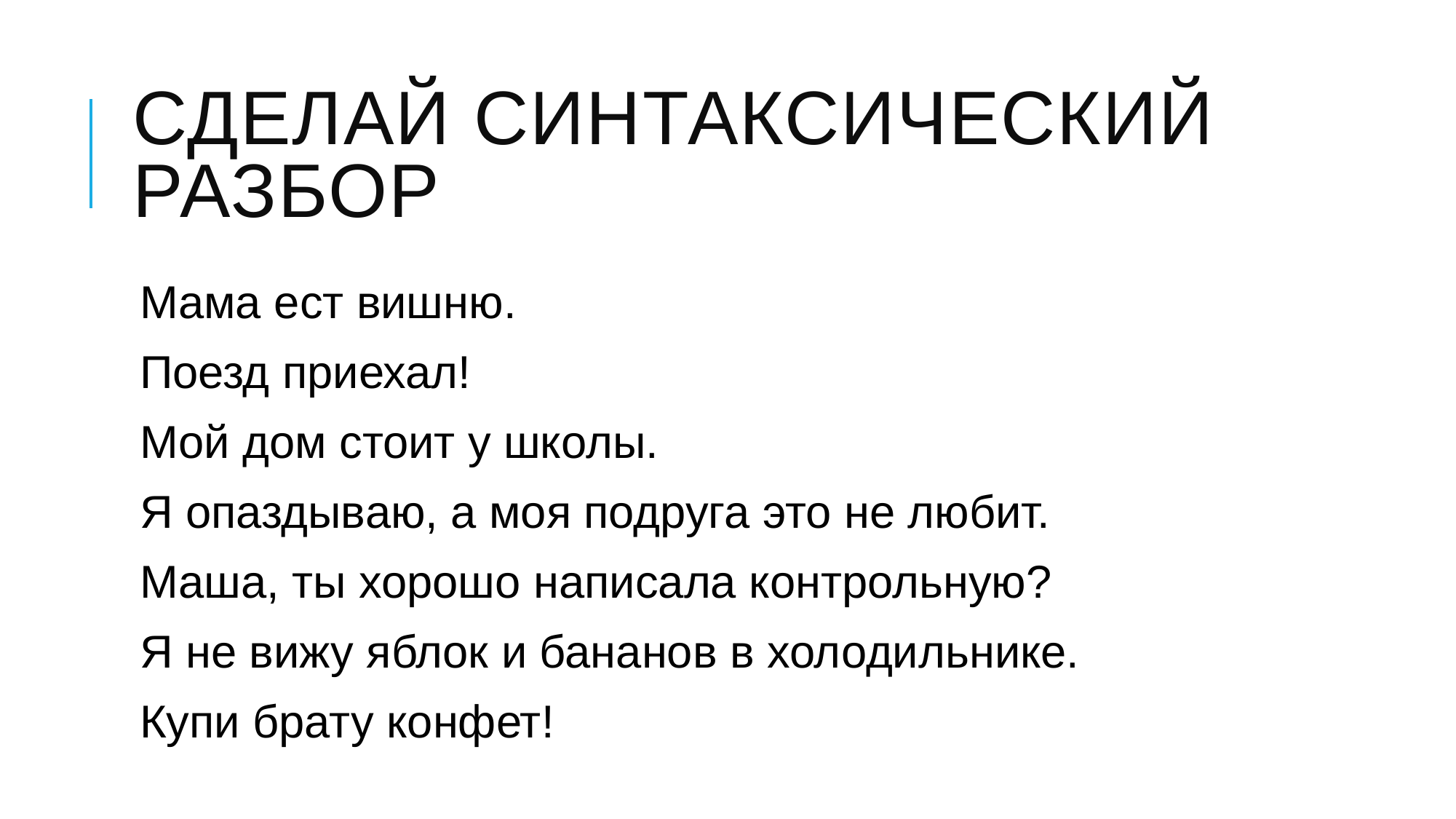

# Сделай синтаксический разбор
Мама ест вишню.
Поезд приехал!
Мой дом стоит у школы.
Я опаздываю, а моя подруга это не любит.
Маша, ты хорошо написала контрольную?
Я не вижу яблок и бананов в холодильнике.
Купи брату конфет!